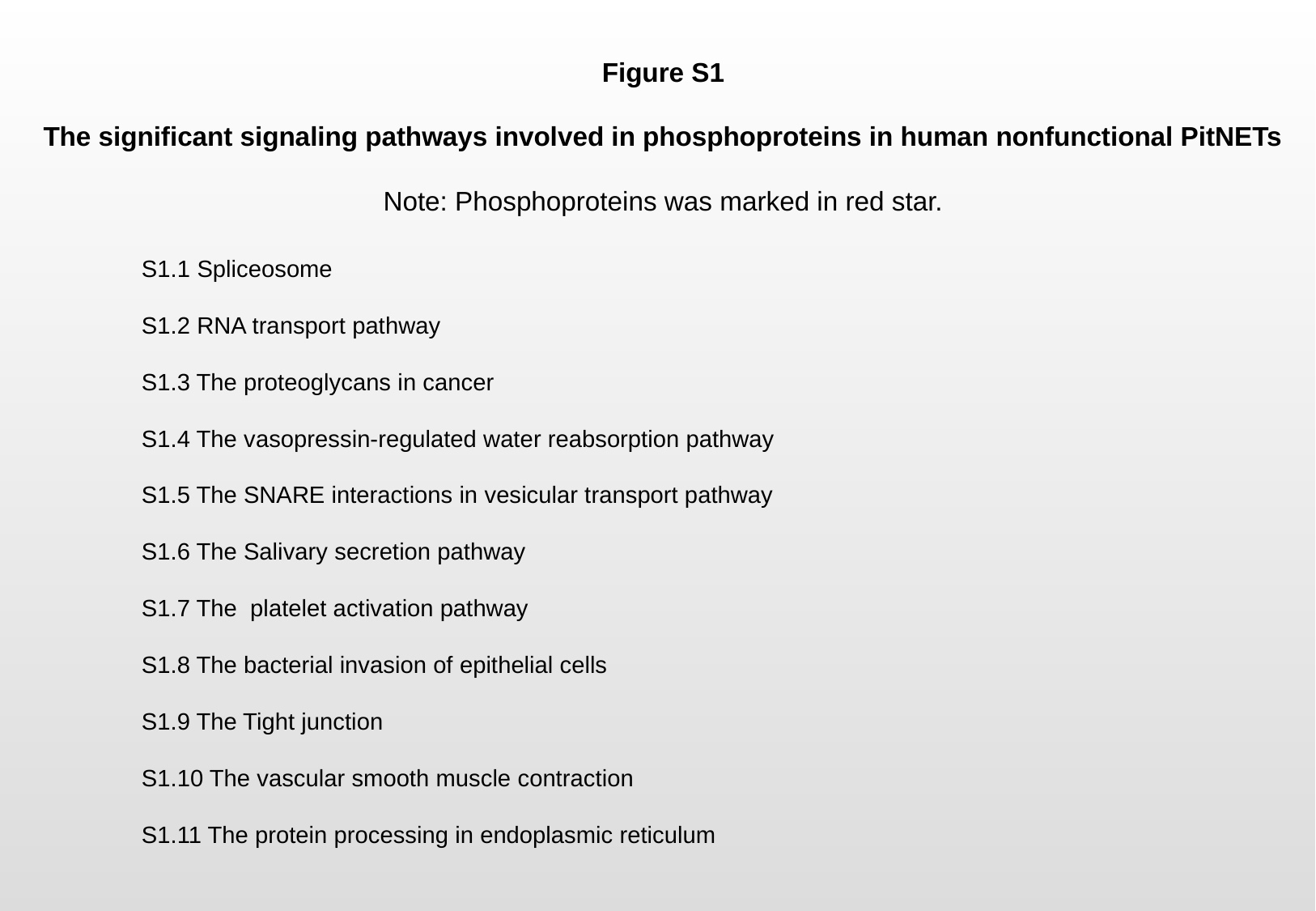

Figure S1

The significant signaling pathways involved in phosphoproteins in human nonfunctional PitNETs

Note: Phosphoproteins was marked in red star.
S1.1 Spliceosome

S1.2 RNA transport pathway

S1.3 The proteoglycans in cancer

S1.4 The vasopressin-regulated water reabsorption pathway

S1.5 The SNARE interactions in vesicular transport pathway

S1.6 The Salivary secretion pathway

S1.7 The  platelet activation pathway

S1.8 The bacterial invasion of epithelial cells

S1.9 The Tight junction

S1.10 The vascular smooth muscle contraction

S1.11 The protein processing in endoplasmic reticulum